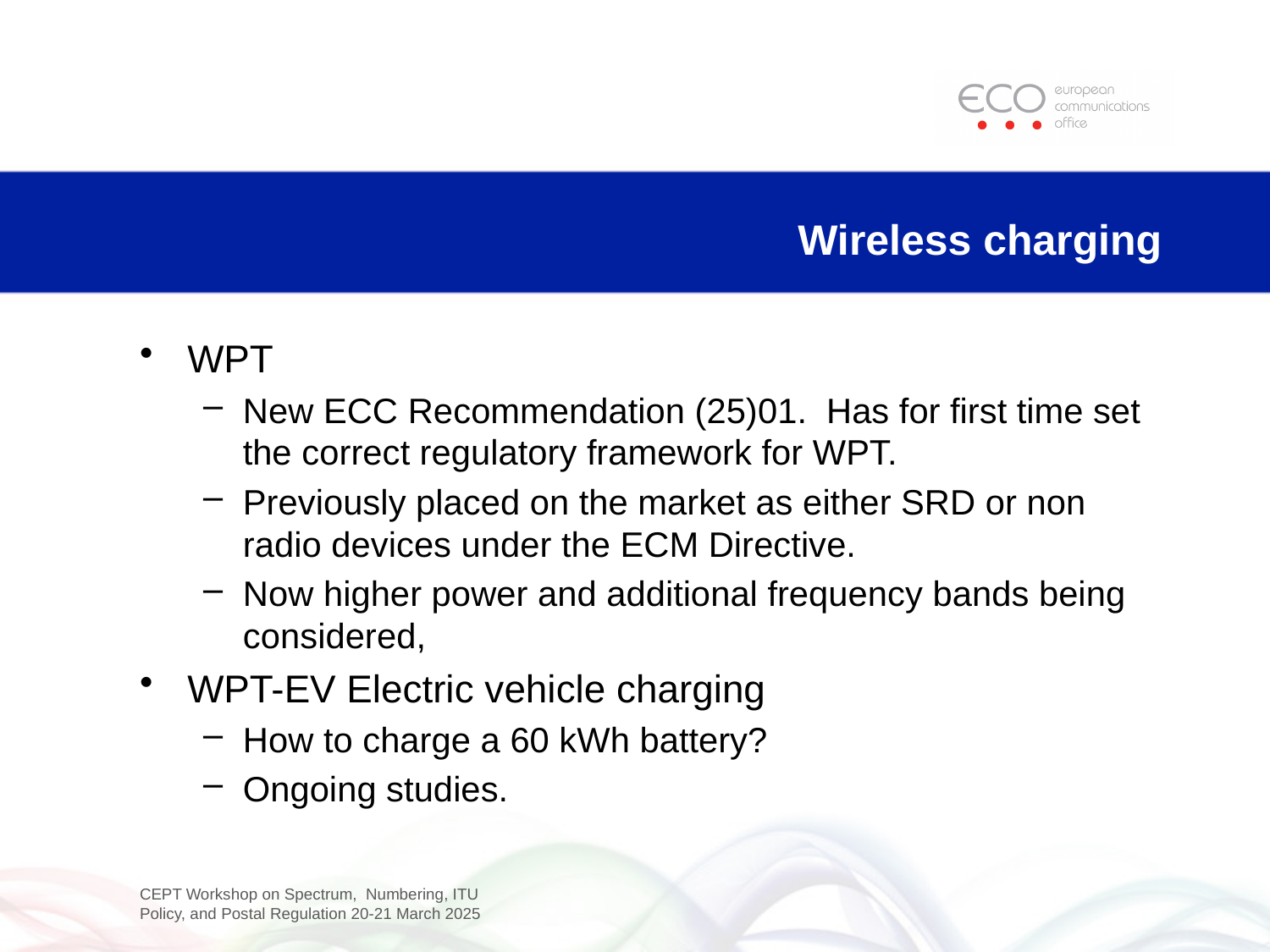

# Wireless charging
WPT
New ECC Recommendation (25)01.  Has for first time set the correct regulatory framework for WPT.
Previously placed on the market as either SRD or non radio devices under the ECM Directive.
Now higher power and additional frequency bands being considered,
WPT-EV Electric vehicle charging
How to charge a 60 kWh battery?
Ongoing studies.
CEPT Workshop on Spectrum,  Numbering, ITU Policy, and Postal Regulation 20-21 March 2025